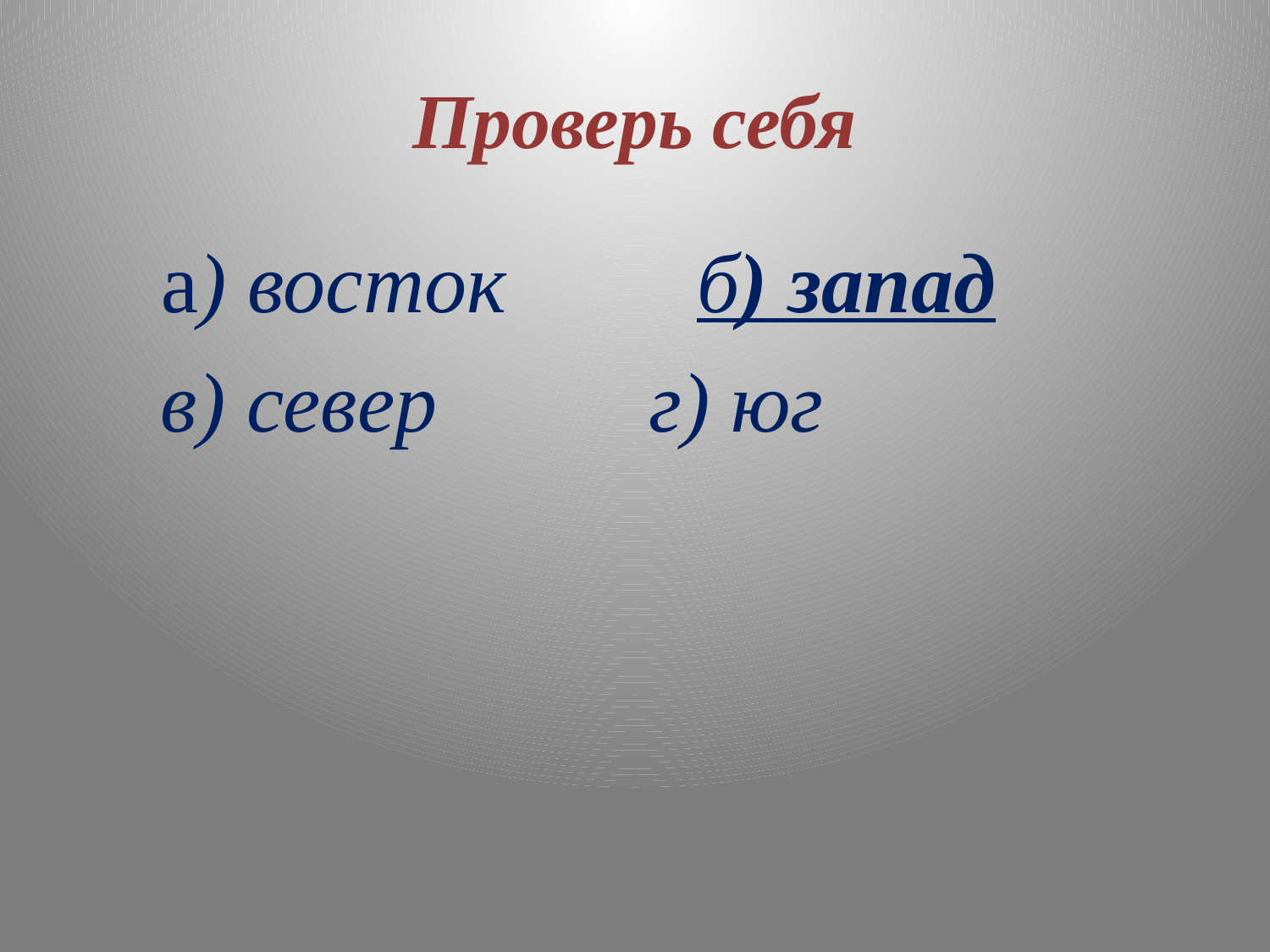

# Проверь себя
    а) восток         б) запад
    в) север          г) юг